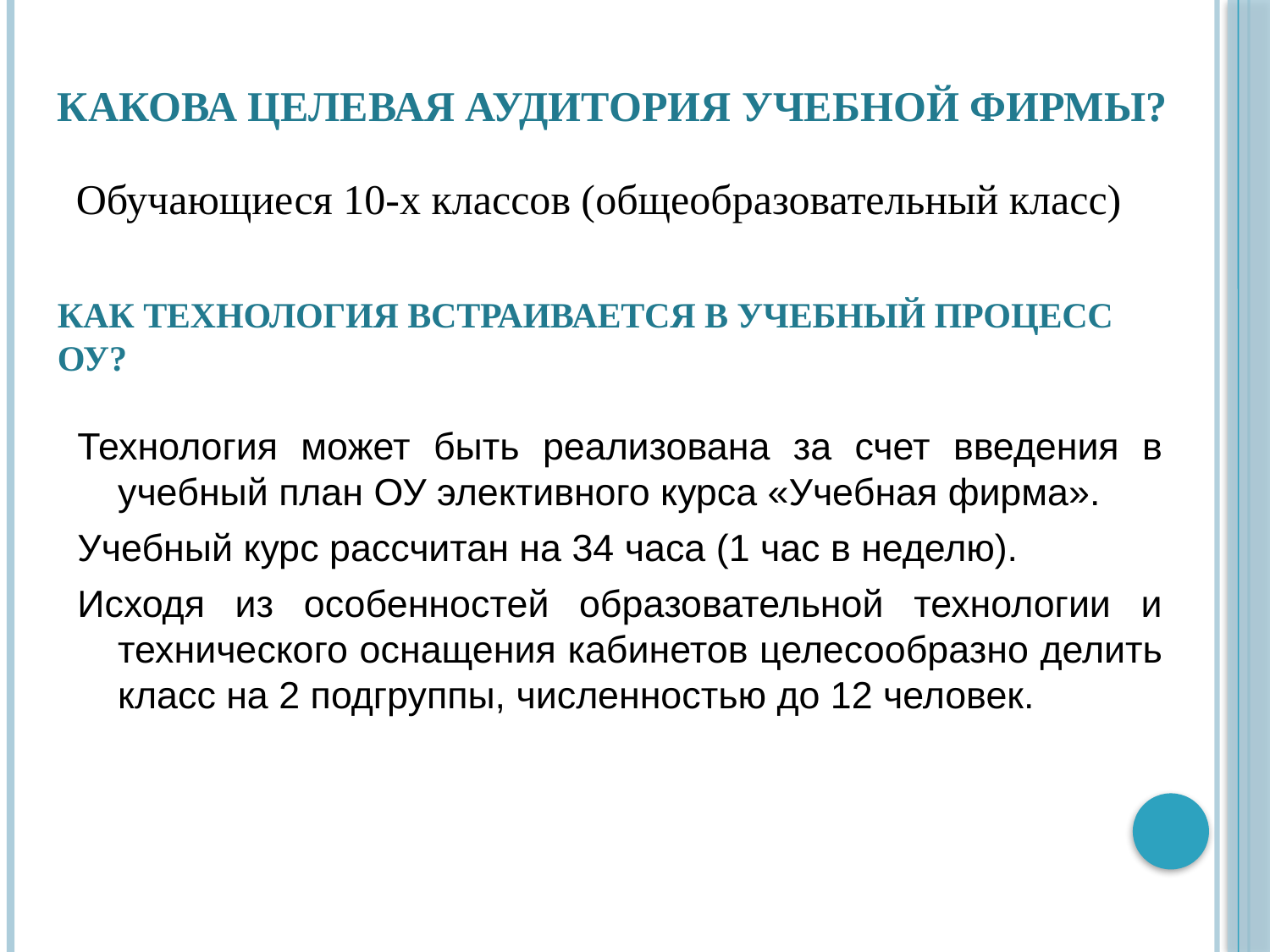

# Какова целевая аудитория Учебной фирмы?
Обучающиеся 10-х классов (общеобразовательный класс)

Как технология встраивается в учебный процесс ОУ?
Технология может быть реализована за счет введения в учебный план ОУ элективного курса «Учебная фирма».
Учебный курс рассчитан на 34 часа (1 час в неделю).
Исходя из особенностей образовательной технологии и технического оснащения кабинетов целесообразно делить класс на 2 подгруппы, численностью до 12 человек.